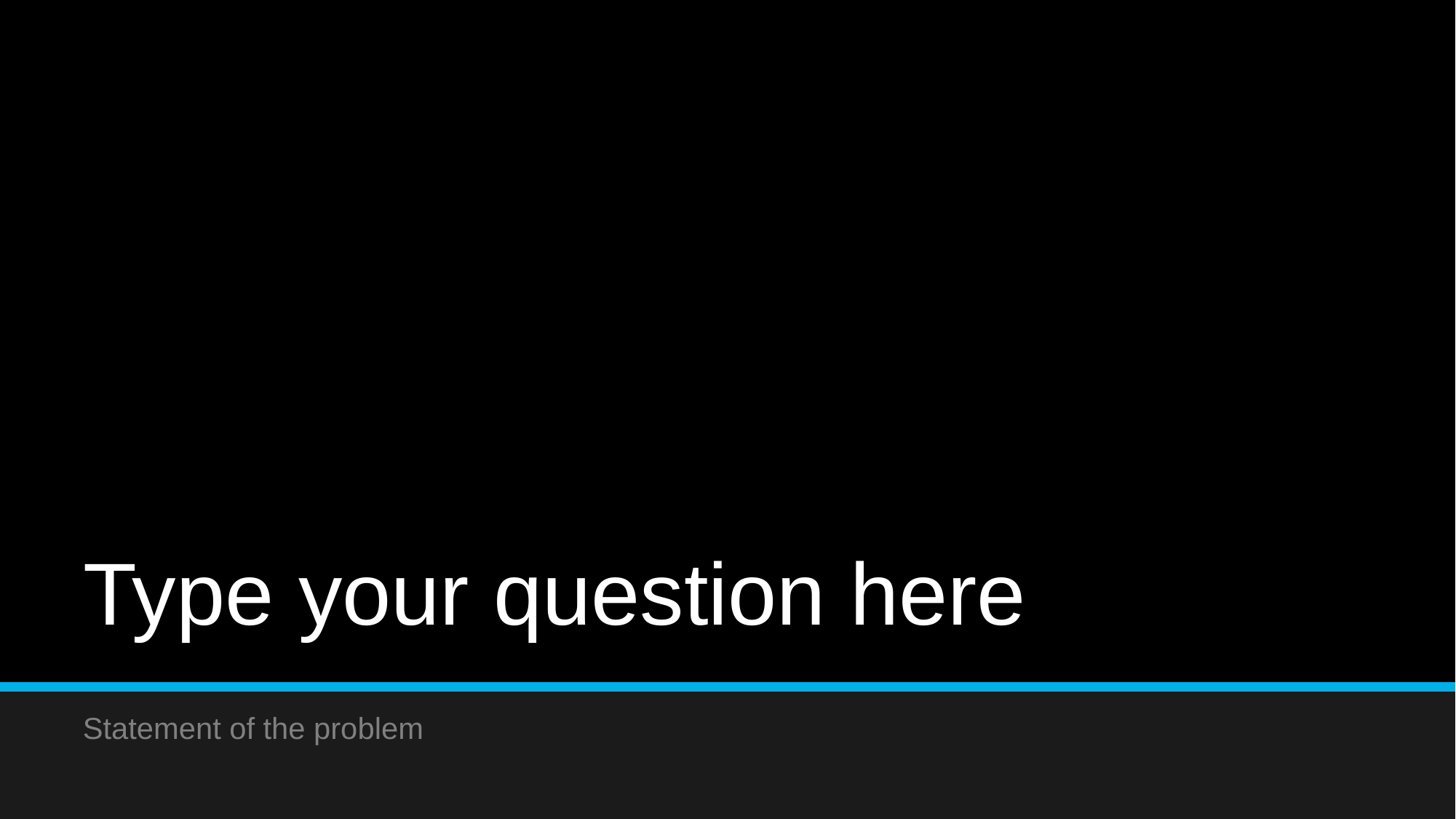

# Type your question here
Statement of the problem